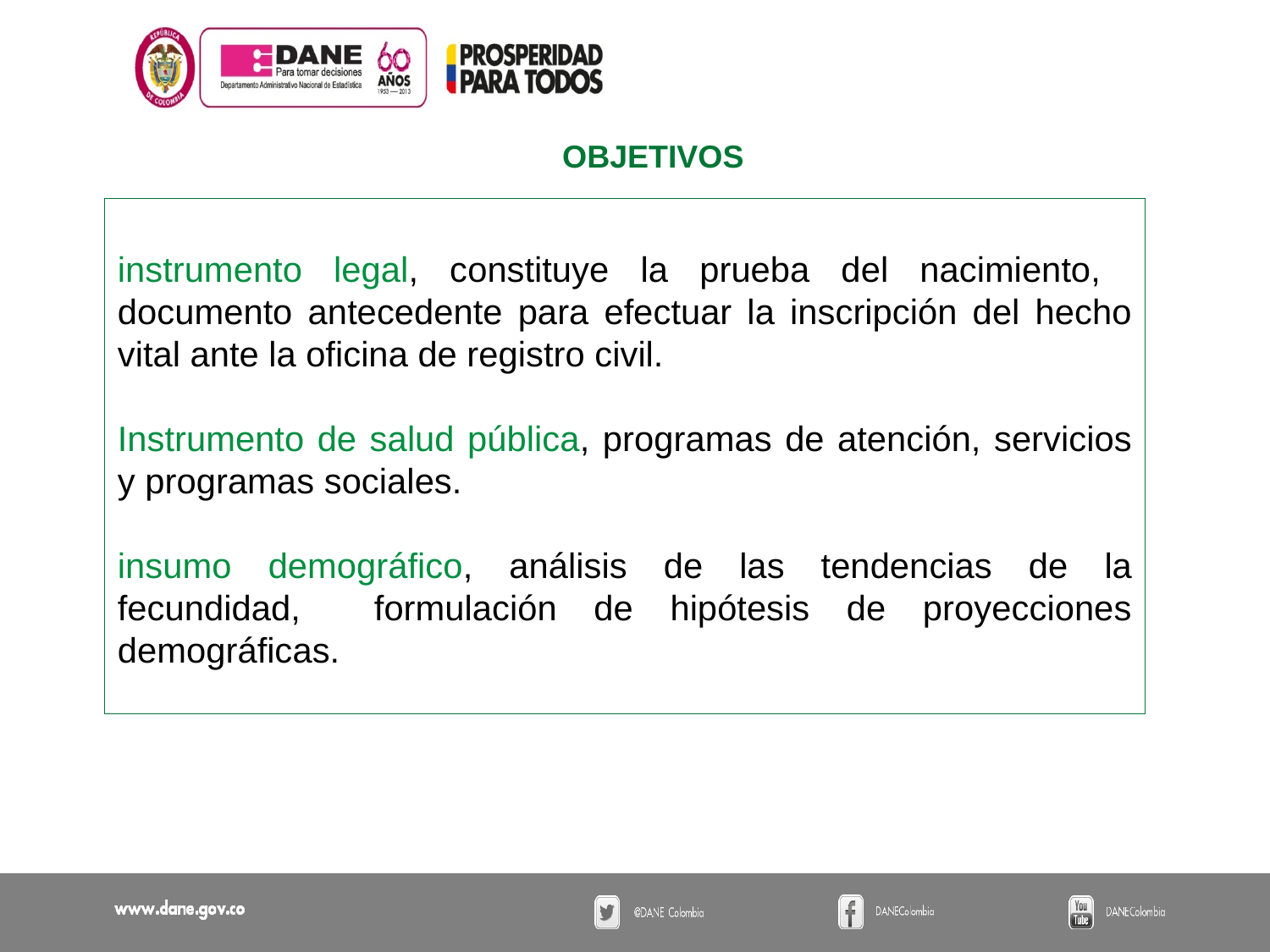

# OBJETIVOS

instrumento legal, constituye la prueba del nacimiento,  documento antecedente para efectuar la inscripción del hecho vital ante la oficina de registro civil.

Instrumento de salud pública, programas de atención, servicios y programas sociales.

insumo demográfico, análisis de las tendencias de la fecundidad,  formulación de hipótesis de proyecciones demográficas.